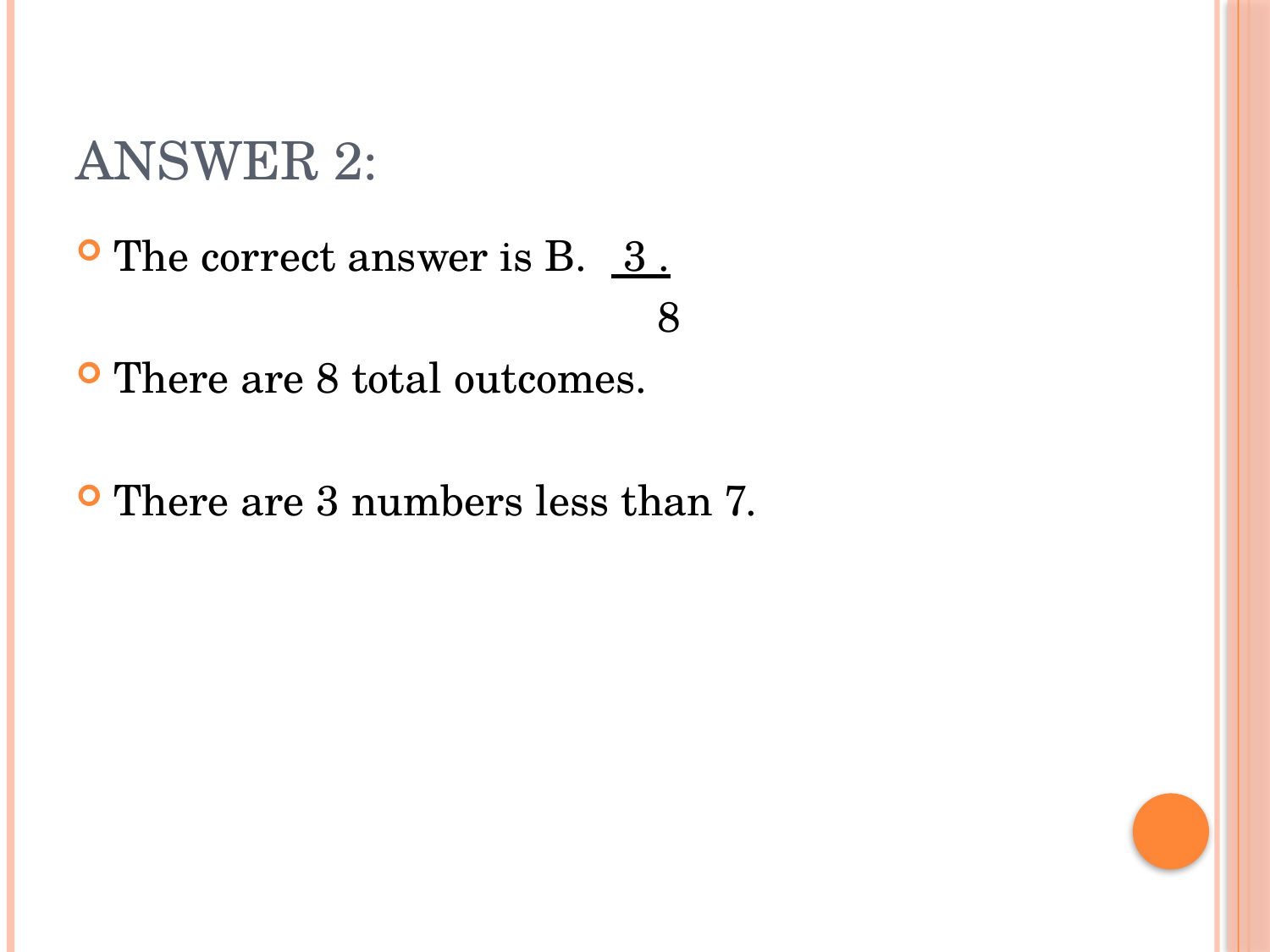

# Answer 2:
The correct answer is B.   3 .
					   8
There are 8 total outcomes.

There are 3 numbers less than 7.